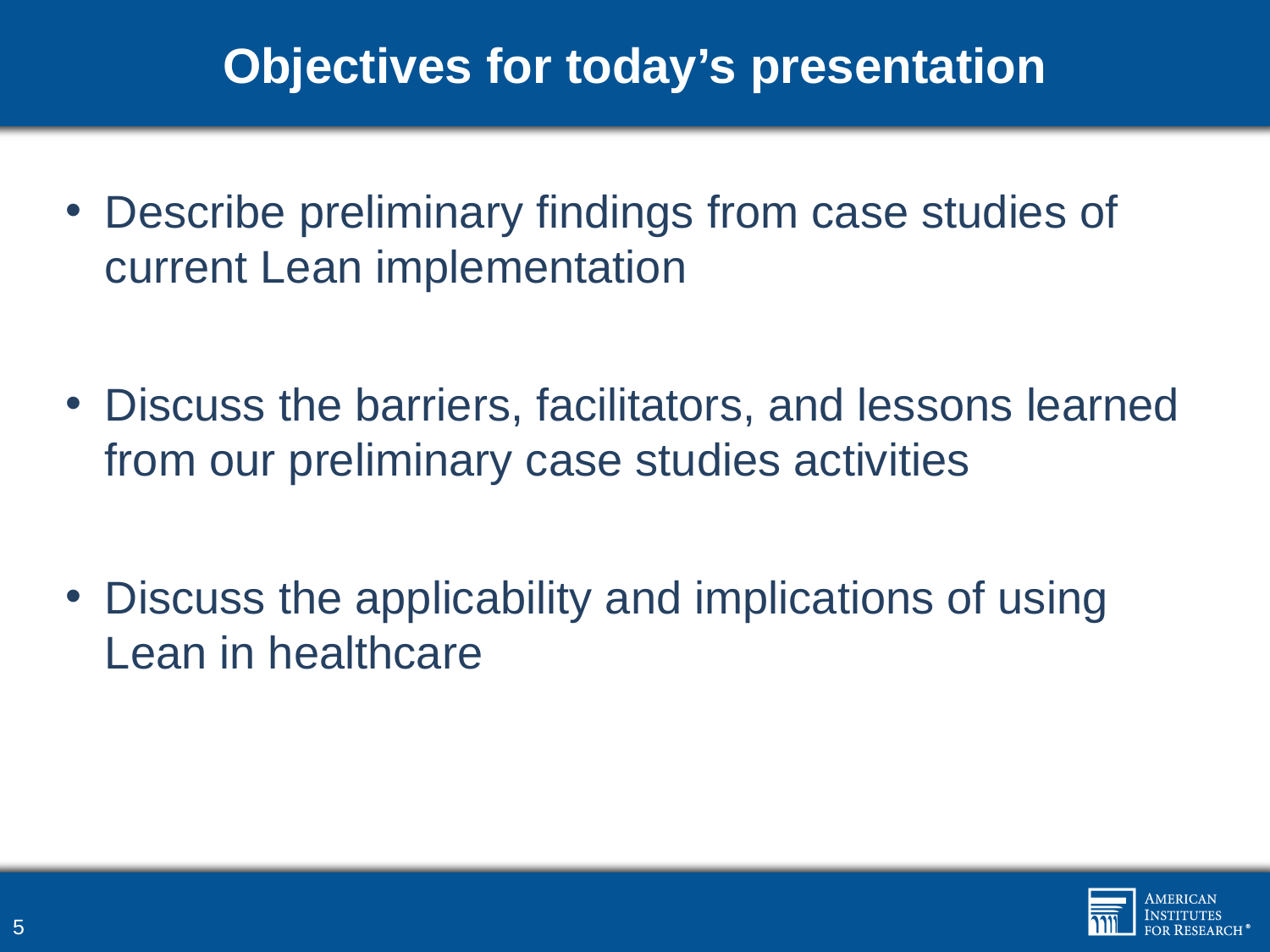

# Objectives for today’s presentation
Describe preliminary findings from case studies of current Lean implementation

Discuss the barriers, facilitators, and lessons learned from our preliminary case studies activities

Discuss the applicability and implications of using Lean in healthcare

5